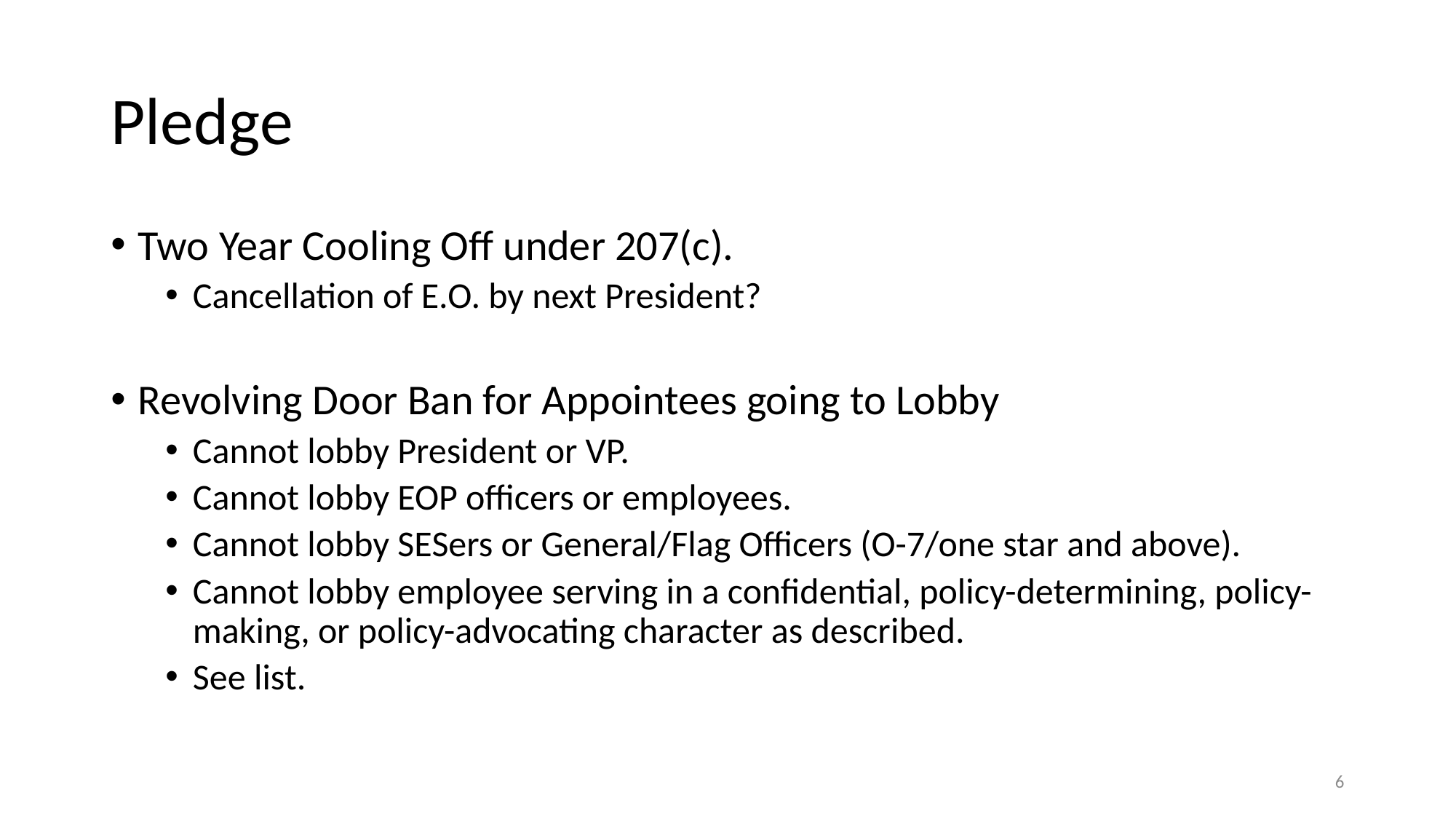

# Pledge
Two Year Cooling Off under 207(c).
Cancellation of E.O. by next President?

Revolving Door Ban for Appointees going to Lobby
Cannot lobby President or VP.
Cannot lobby EOP officers or employees.
Cannot lobby SESers or General/Flag Officers (O-7/one star and above).
Cannot lobby employee serving in a confidential, policy-determining, policy-making, or policy-advocating character as described.
See list.

6